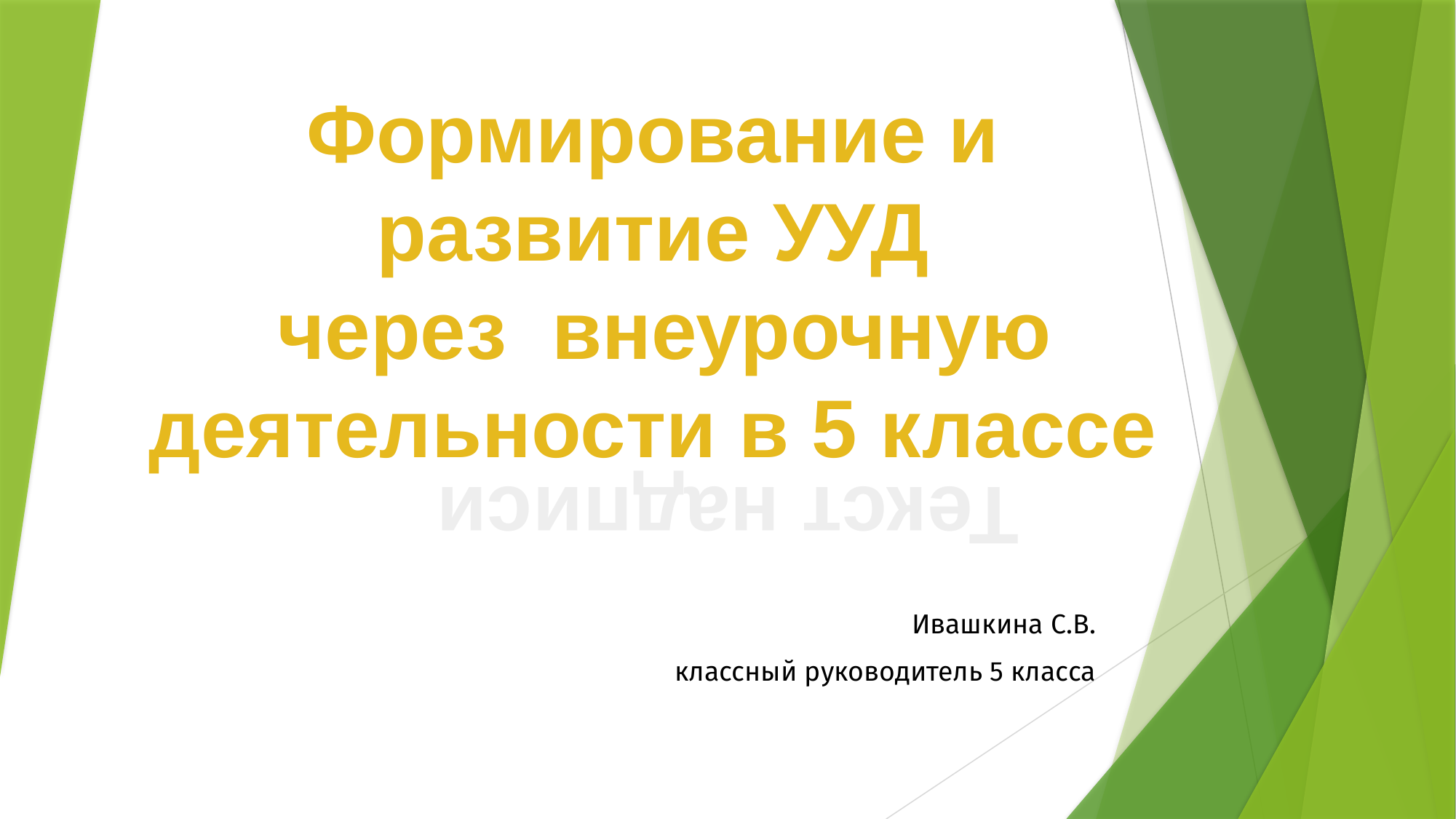

Формирование и развитие УУД
 через  внеурочную деятельности в 5 классе
#
Текст надписи
Ивашкина С.В.
 классный руководитель 5 класса